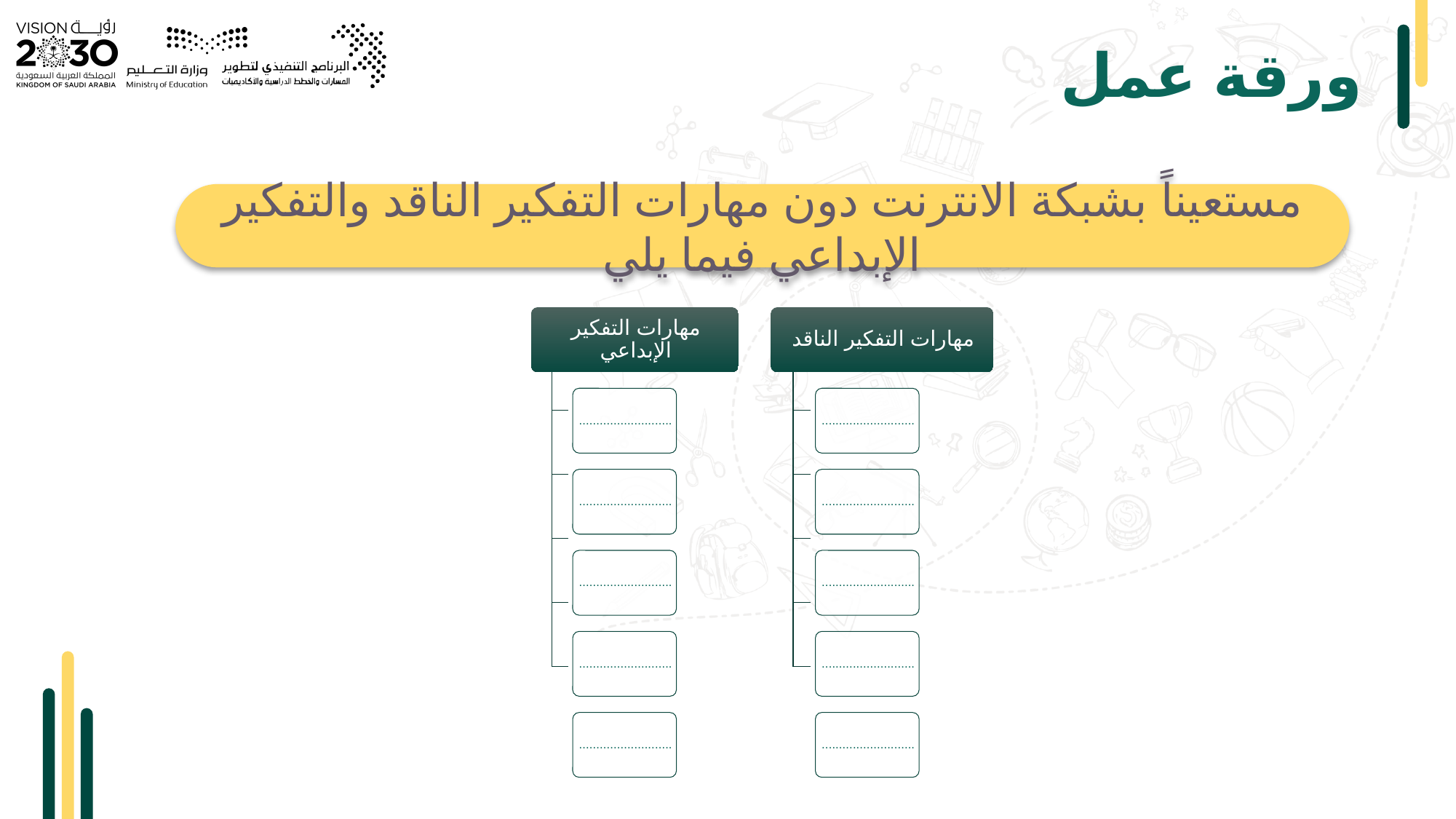

# ورقة عمل

مستعيناً بشبكة الانترنت دون مهارات التفكير الناقد والتفكير الإبداعي فيما يلي
مهارات التفكير الإبداعي
...........................
...........................
...........................
...........................
...........................
مهارات التفكير الناقد
...........................
...........................
...........................
...........................
...........................